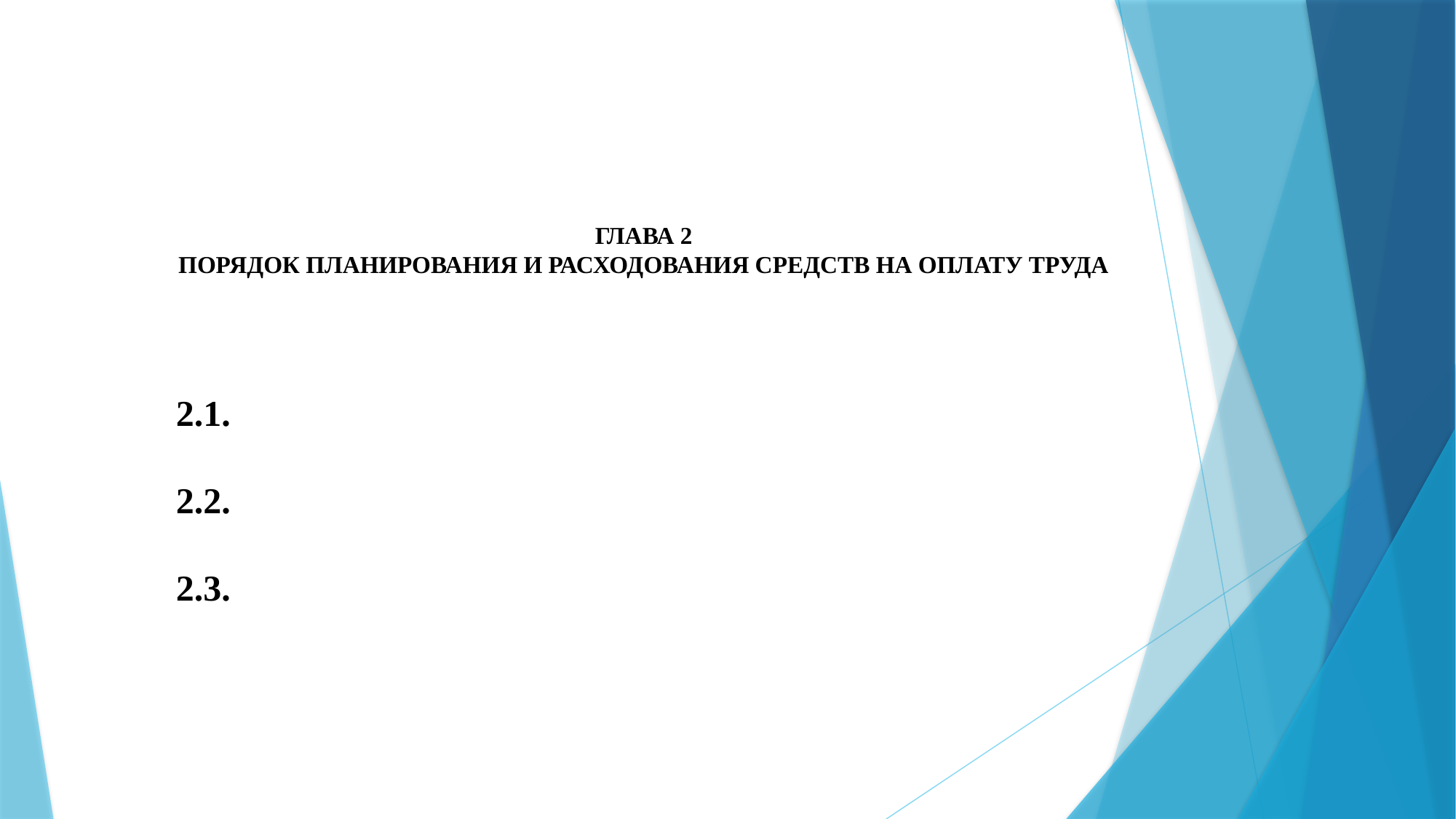

ГЛАВА 2
ПОРЯДОК ПЛАНИРОВАНИЯ И РАСХОДОВАНИЯ СРЕДСТВ НА ОПЛАТУ ТРУДА
2.1.

2.2.

2.3.